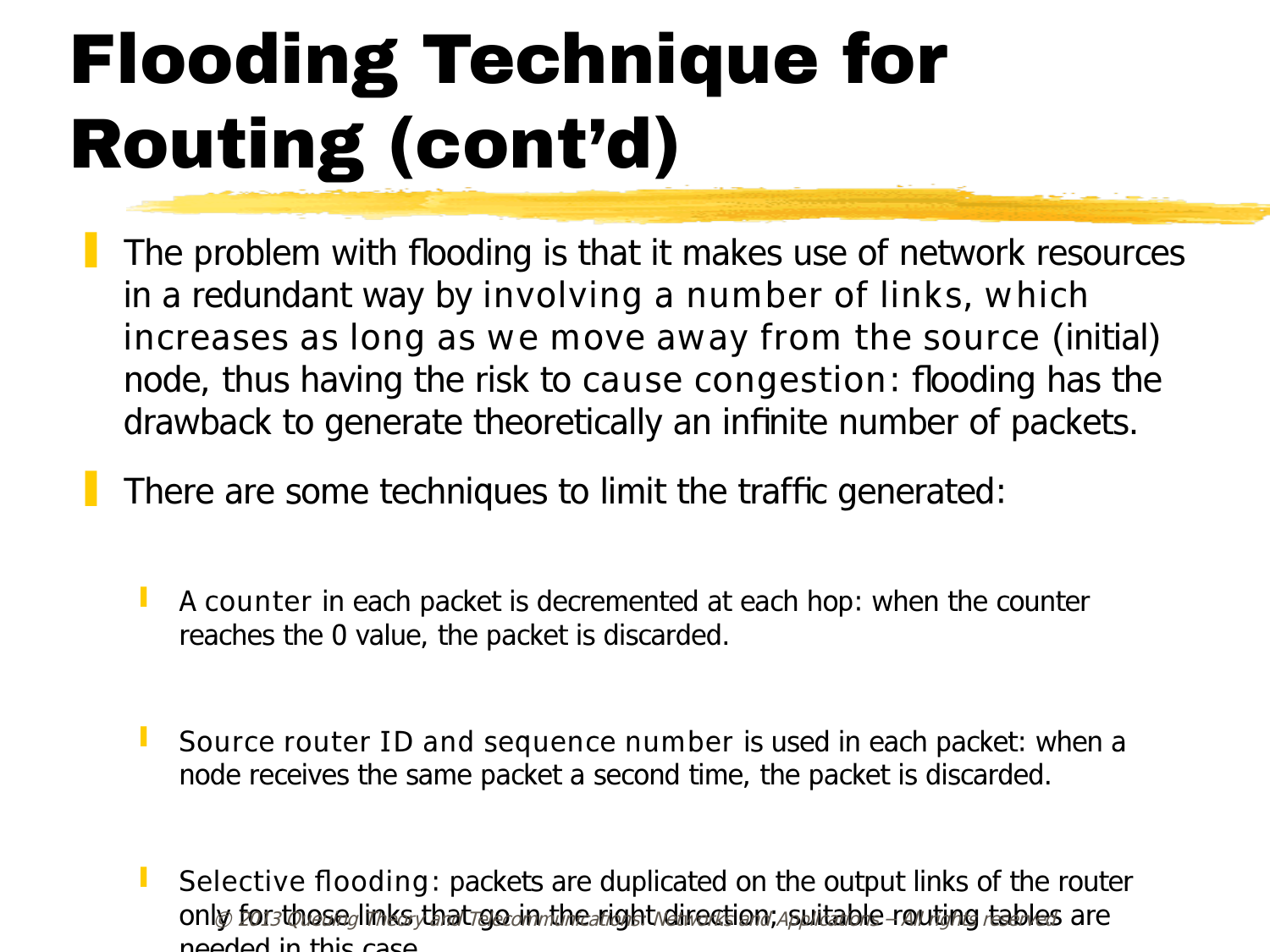

# Flooding Technique for Routing (cont’d)

The problem with flooding is that it makes use of network resources in a redundant way by involving a number of links, which increases as long as we move away from the source (initial) node, thus having the risk to cause congestion: flooding has the drawback to generate theoretically an infinite number of packets.

There are some techniques to limit the traffic generated:

A counter in each packet is decremented at each hop: when the counter reaches the 0 value, the packet is discarded.

Source router ID and sequence number is used in each packet: when a node receives the same packet a second time, the packet is discarded.

Selective flooding: packets are duplicated on the output links of the router only for those links that go in the right direction; suitable routing tables are needed in this case.

© 2013 Queuing Theory and Telecommunications: Networks and Applications – All rights reserved